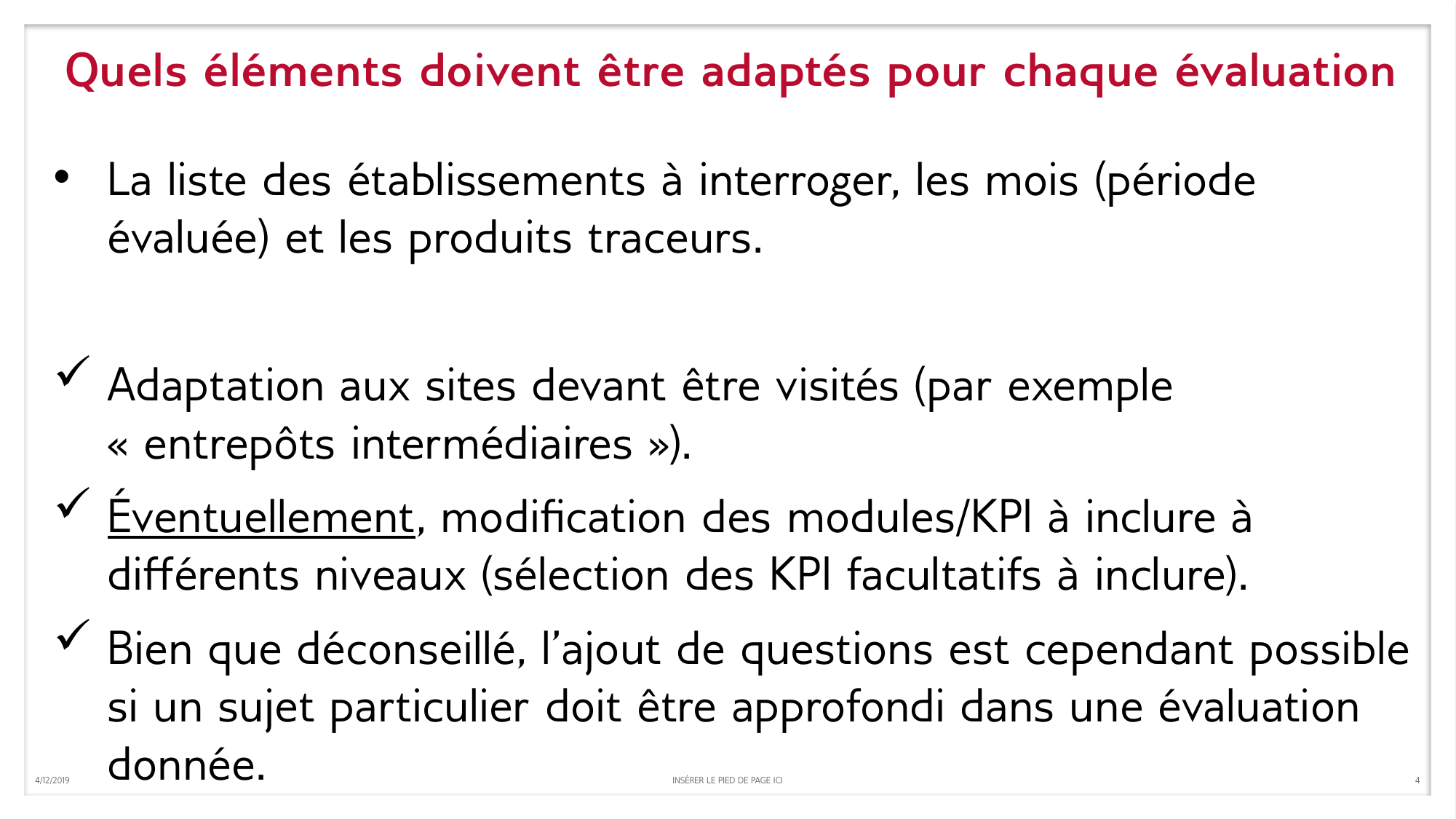

4/12/2019
INSÉRER LE PIED DE PAGE ICI
4
# Quels éléments doivent être adaptés pour chaque évaluation
La liste des établissements à interroger, les mois (période évaluée) et les produits traceurs.

Adaptation aux sites devant être visités (par exemple « entrepôts intermédiaires »).
Éventuellement, modification des modules/KPI à inclure à différents niveaux (sélection des KPI facultatifs à inclure).
Bien que déconseillé, l’ajout de questions est cependant possible si un sujet particulier doit être approfondi dans une évaluation donnée.